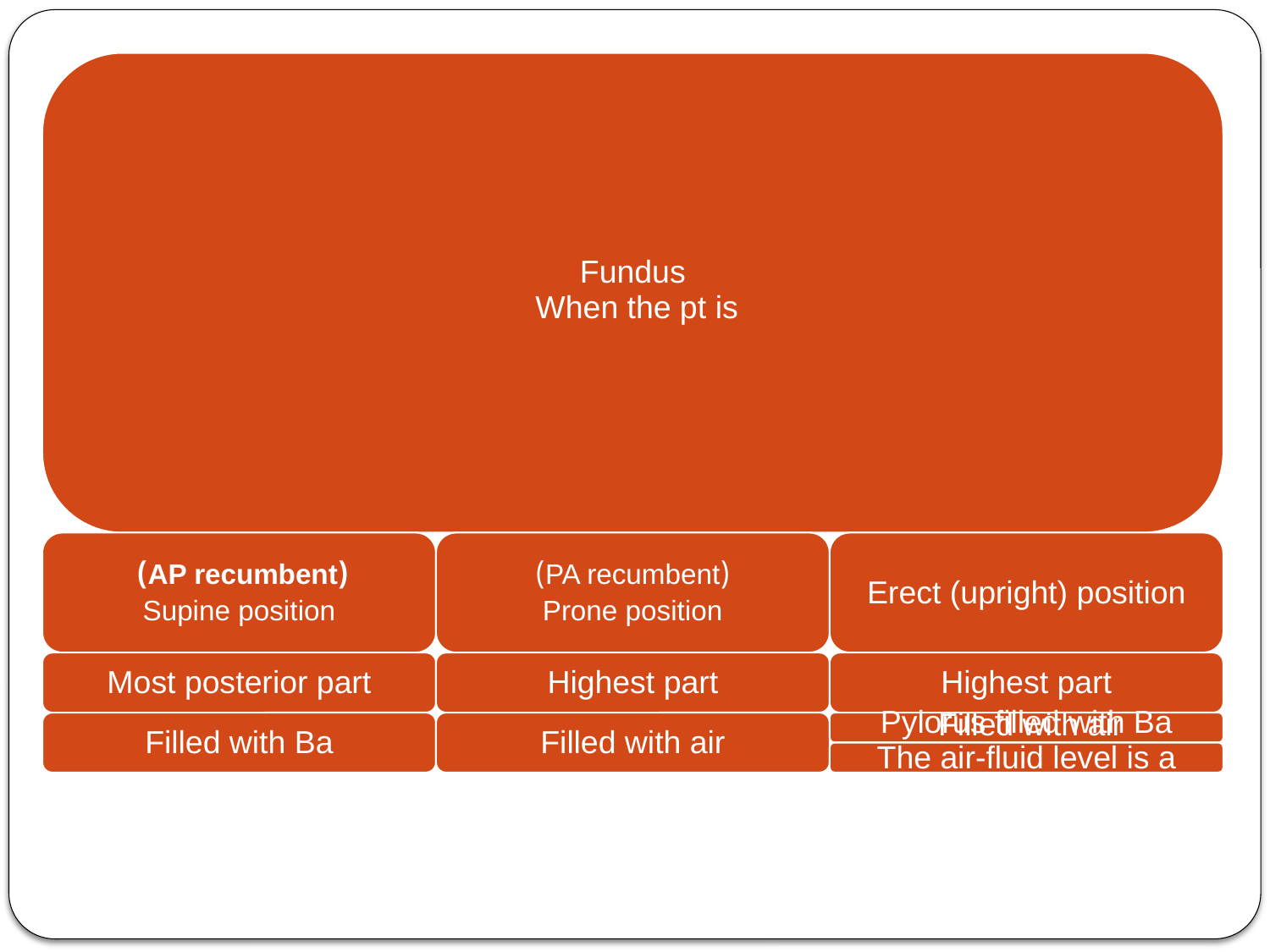

Fundus
When the pt is
Supine position
Most posterior part
Prone position
Highest part
Erect (upright) position
Filled with Ba
Filled with air
Highest part
Filled with air
The air-fluid level is a straight line